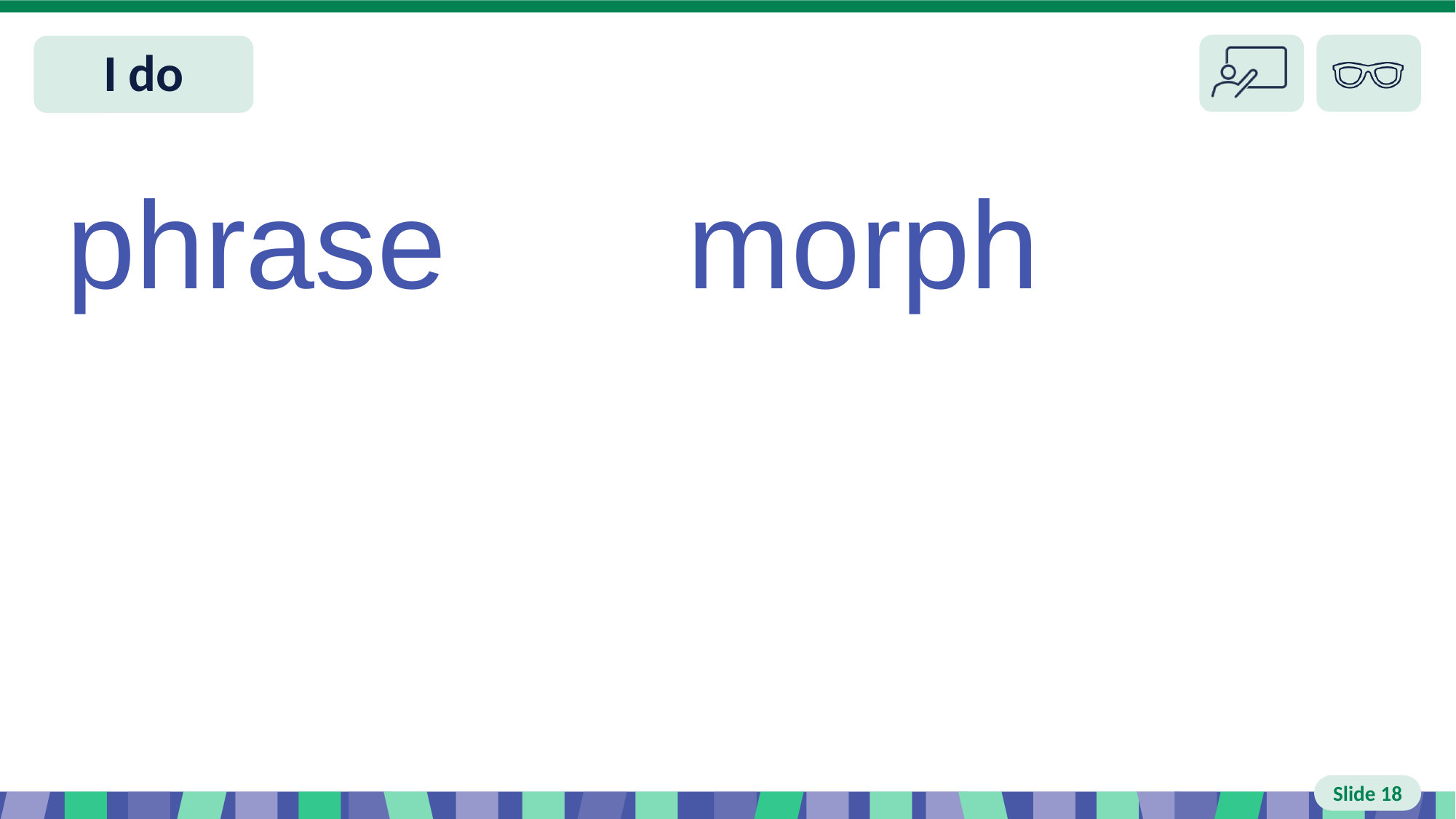

# Slide 18 I do
phrase       morph